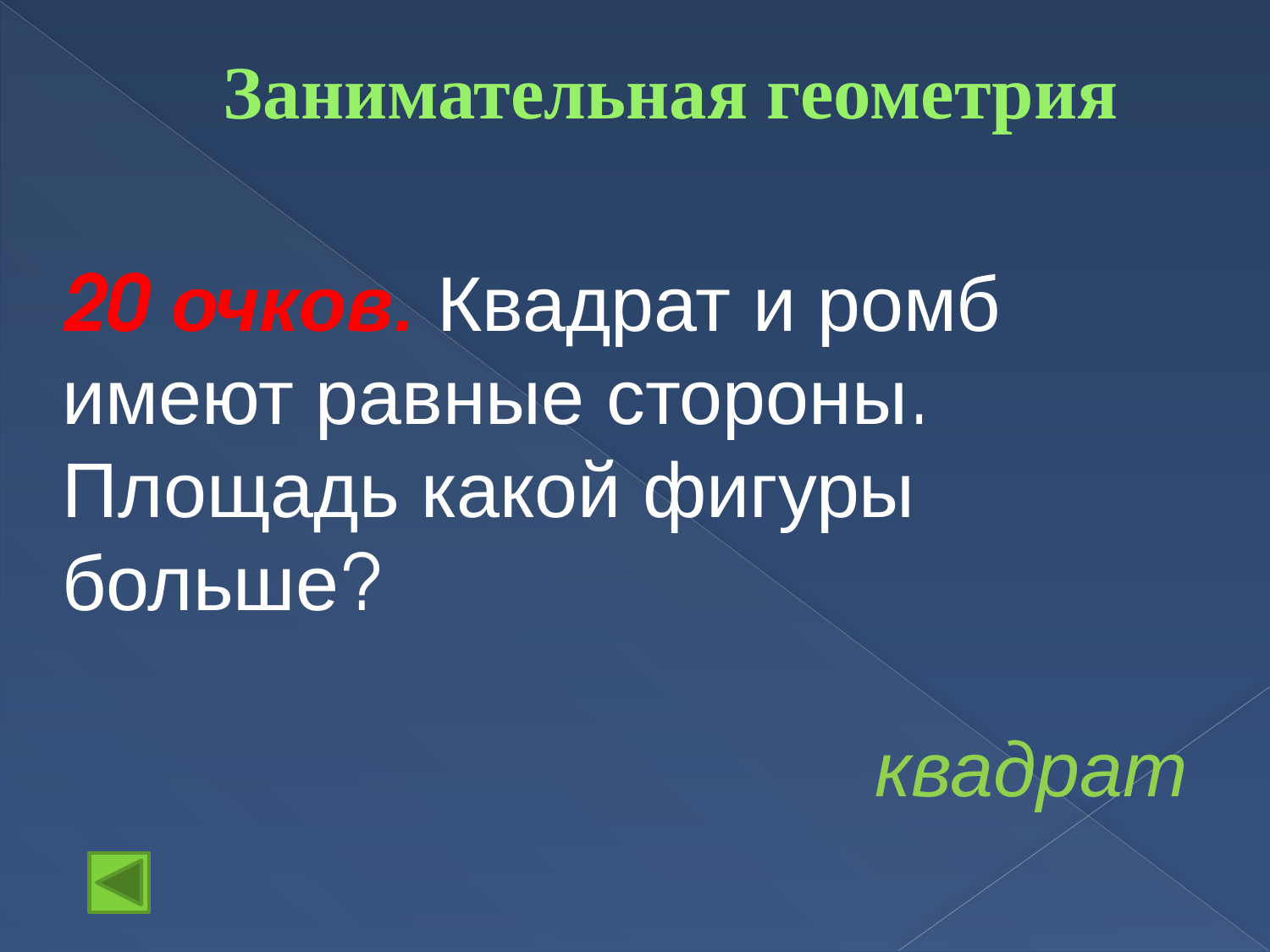

# Занимательная геометрия
20 очков. Квадрат и ромб имеют равные стороны. Площадь какой фигуры больше?

квадрат